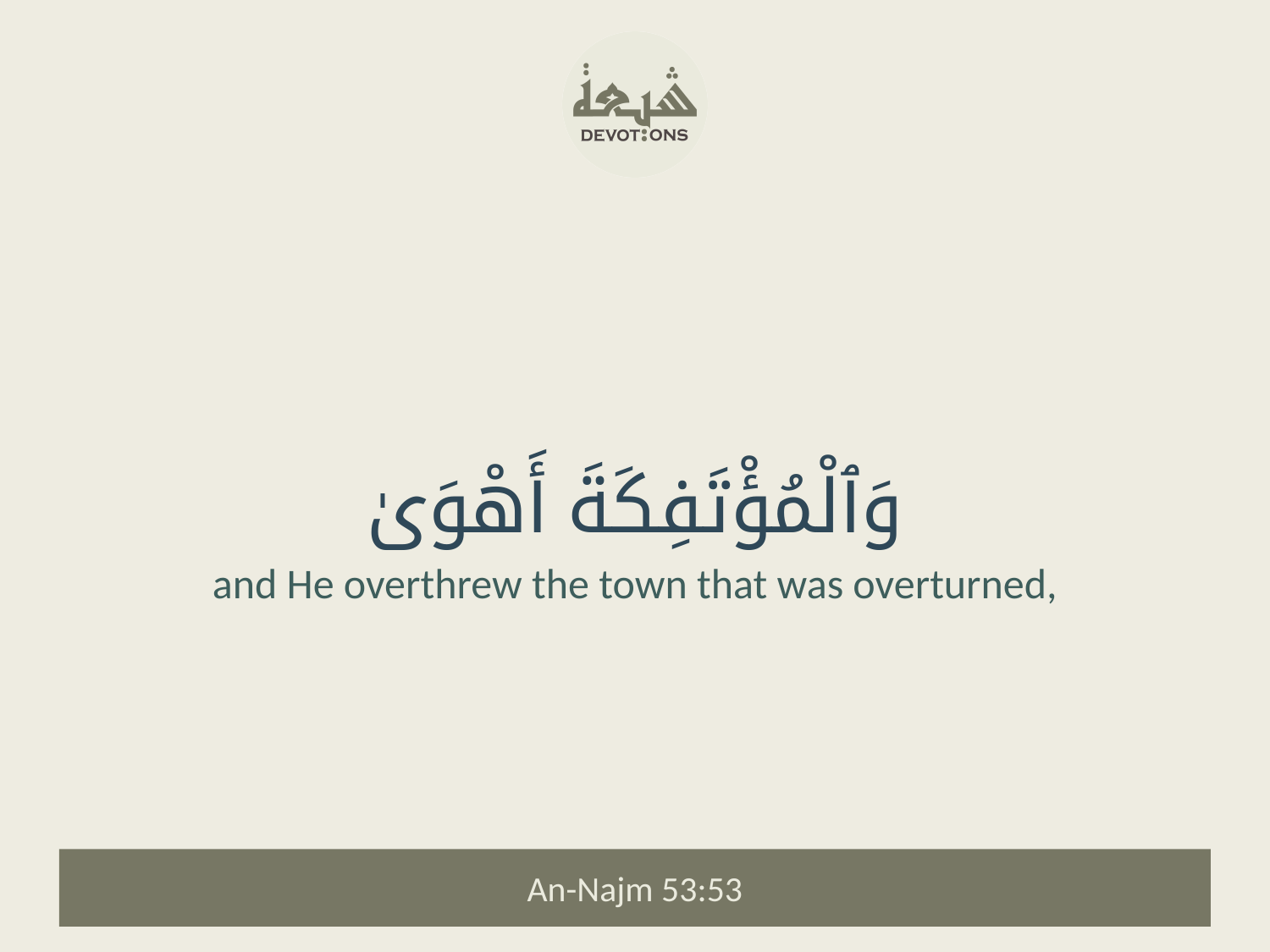

وَٱلْمُؤْتَفِكَةَ أَهْوَىٰ
and He overthrew the town that was overturned,
An-Najm 53:53